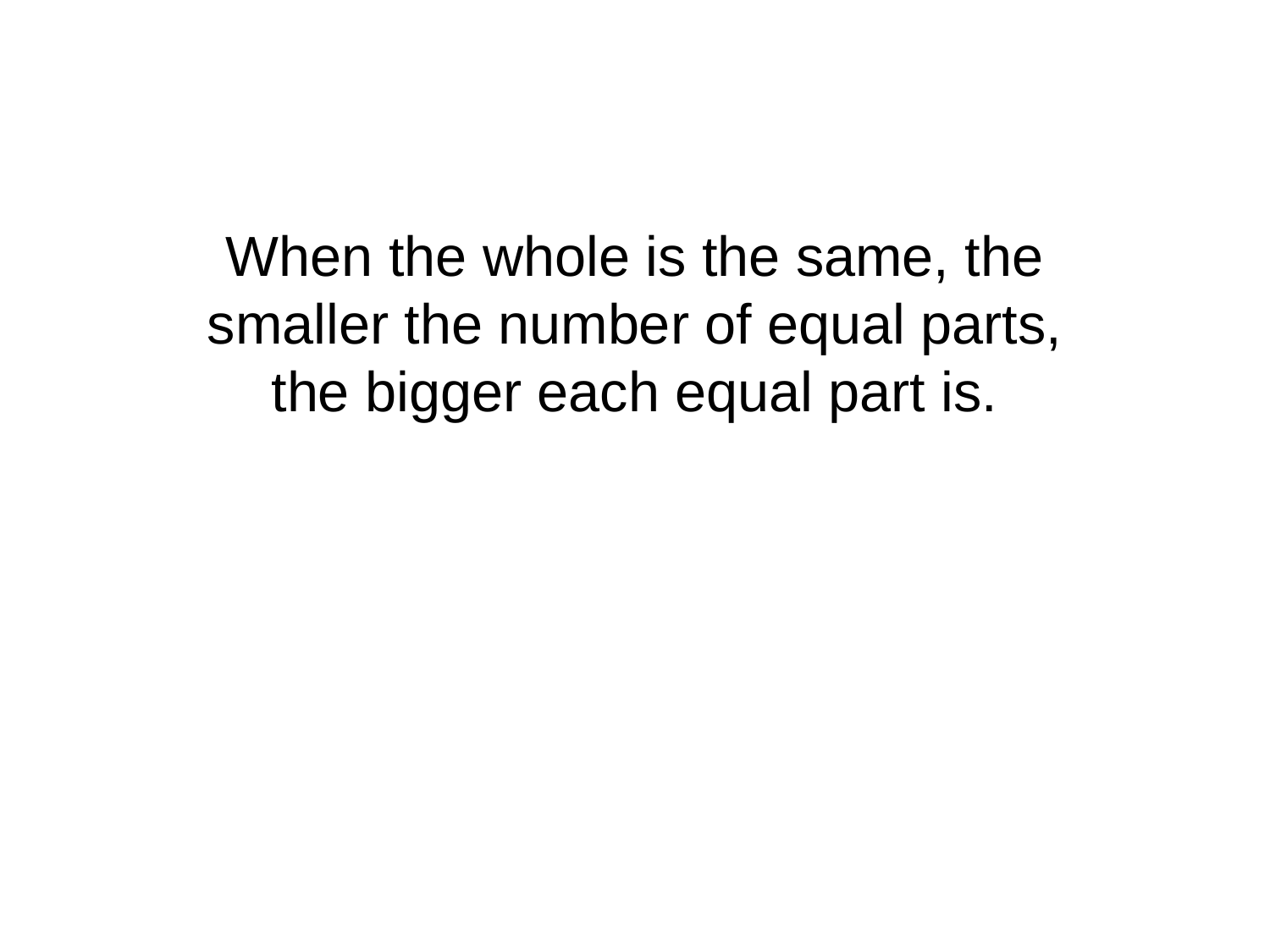

#
When the whole is the same, the smaller the number of equal parts, the bigger each equal part is.